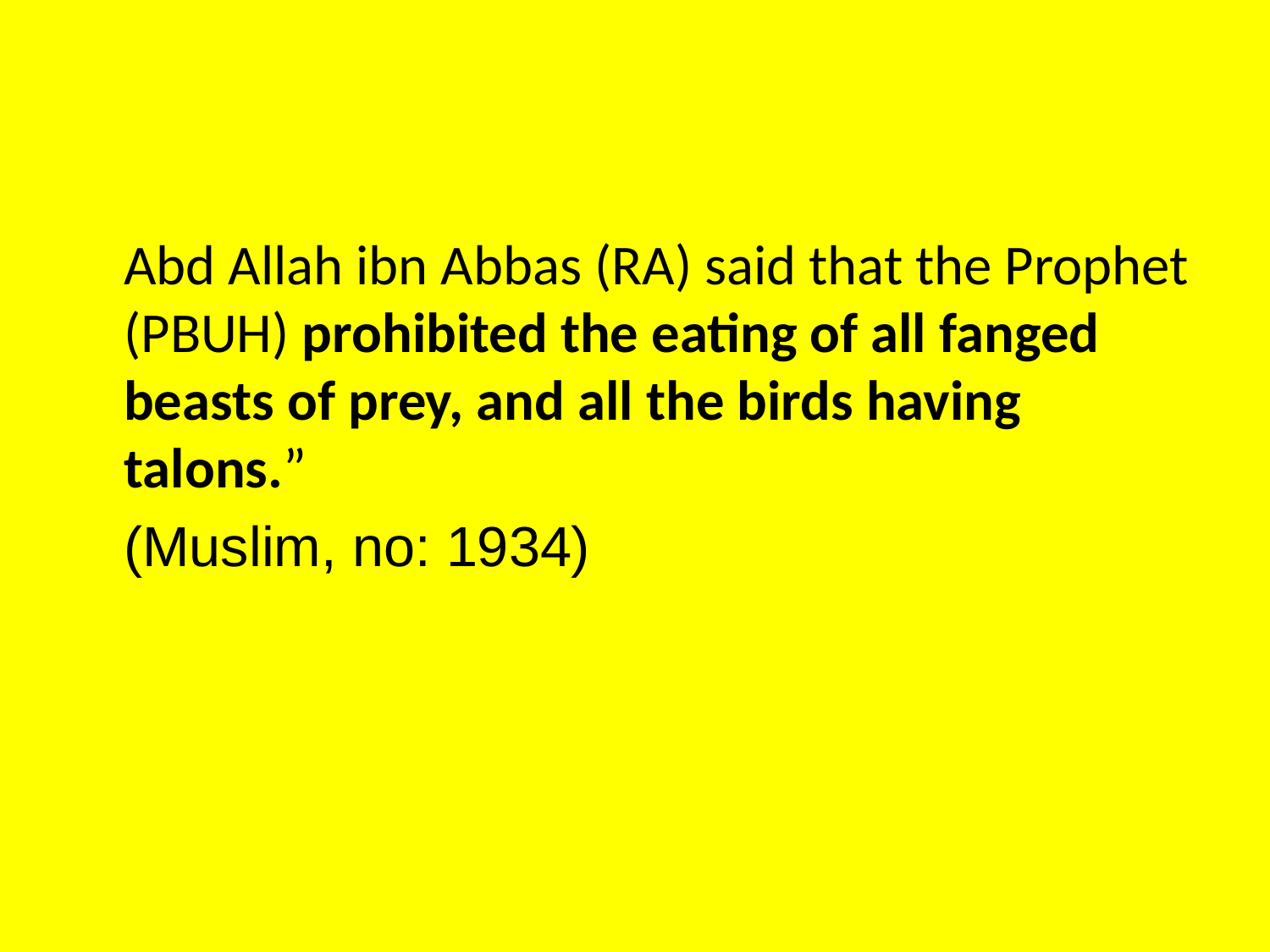

#
	Abd Allah ibn Abbas (RA) said that the Prophet (PBUH) prohibited the eating of all fanged beasts of prey, and all the birds having talons.”
	(Muslim, no: 1934)